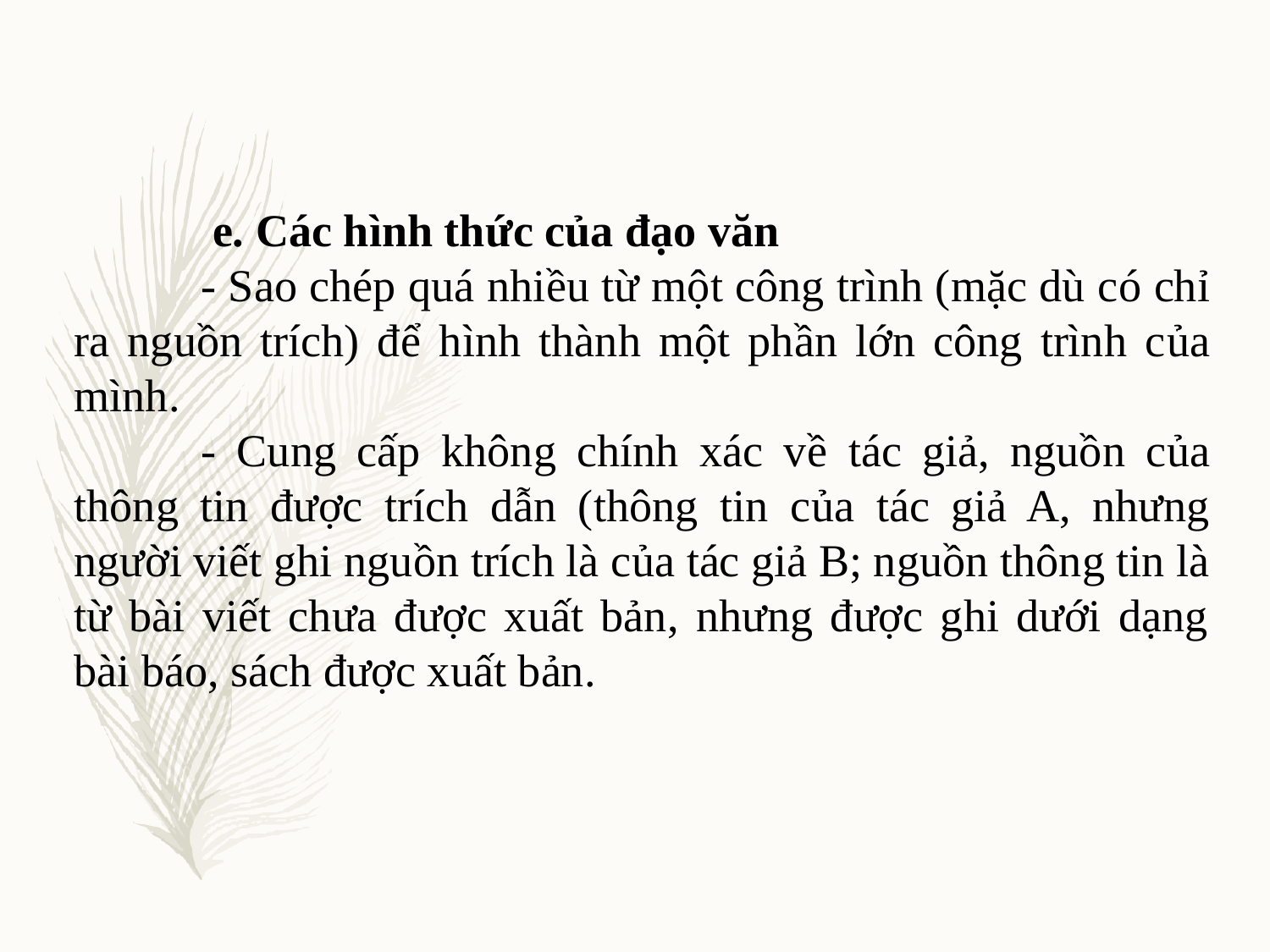

e. Các hình thức của đạo văn
	- Sao chép quá nhiều từ một công trình (mặc dù có chỉ ra nguồn trích) để hình thành một phần lớn công trình của mình.
	- Cung cấp không chính xác về tác giả, nguồn của thông tin được trích dẫn (thông tin của tác giả A, nhưng người viết ghi nguồn trích là của tác giả B; nguồn thông tin là từ bài viết chưa được xuất bản, nhưng được ghi dưới dạng bài báo, sách được xuất bản.